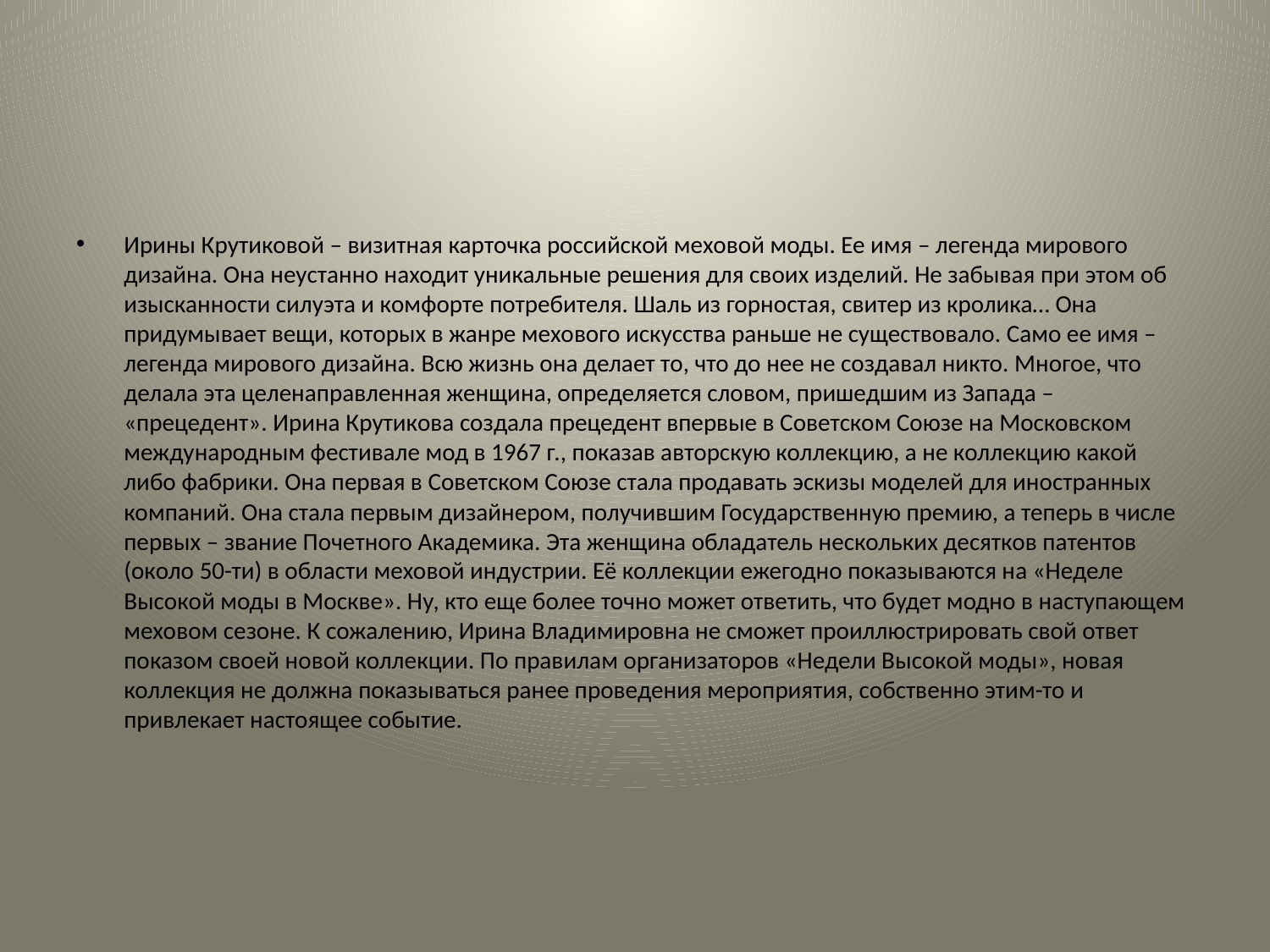

#
Ирины Крутиковой – визитная карточка российской меховой моды. Ее имя – легенда мирового дизайна. Она неустанно находит уникальные решения для своих изделий. Не забывая при этом об изысканности силуэта и комфорте потребителя. Шаль из горностая, свитер из кролика… Она придумывает вещи, которых в жанре мехового искусства раньше не существовало. Само ее имя – легенда мирового дизайна. Всю жизнь она делает то, что до нее не создавал никто. Многое, что делала эта целенаправленная женщина, определяется словом, пришедшим из Запада – «прецедент». Ирина Крутикова создала прецедент впервые в Советском Союзе на Московском международным фестивале мод в 1967 г., показав авторскую коллекцию, а не коллекцию какой либо фабрики. Она первая в Советском Союзе стала продавать эскизы моделей для иностранных компаний. Она стала первым дизайнером, получившим Государственную премию, а теперь в числе первых – звание Почетного Академика. Эта женщина обладатель нескольких десятков патентов (около 50-ти) в области меховой индустрии. Её коллекции ежегодно показываются на «Неделе Высокой моды в Москве». Ну, кто еще более точно может ответить, что будет модно в наступающем меховом сезоне. К сожалению, Ирина Владимировна не сможет проиллюстрировать свой ответ показом своей новой коллекции. По правилам организаторов «Недели Высокой моды», новая коллекция не должна показываться ранее проведения мероприятия, собственно этим-то и привлекает настоящее событие.